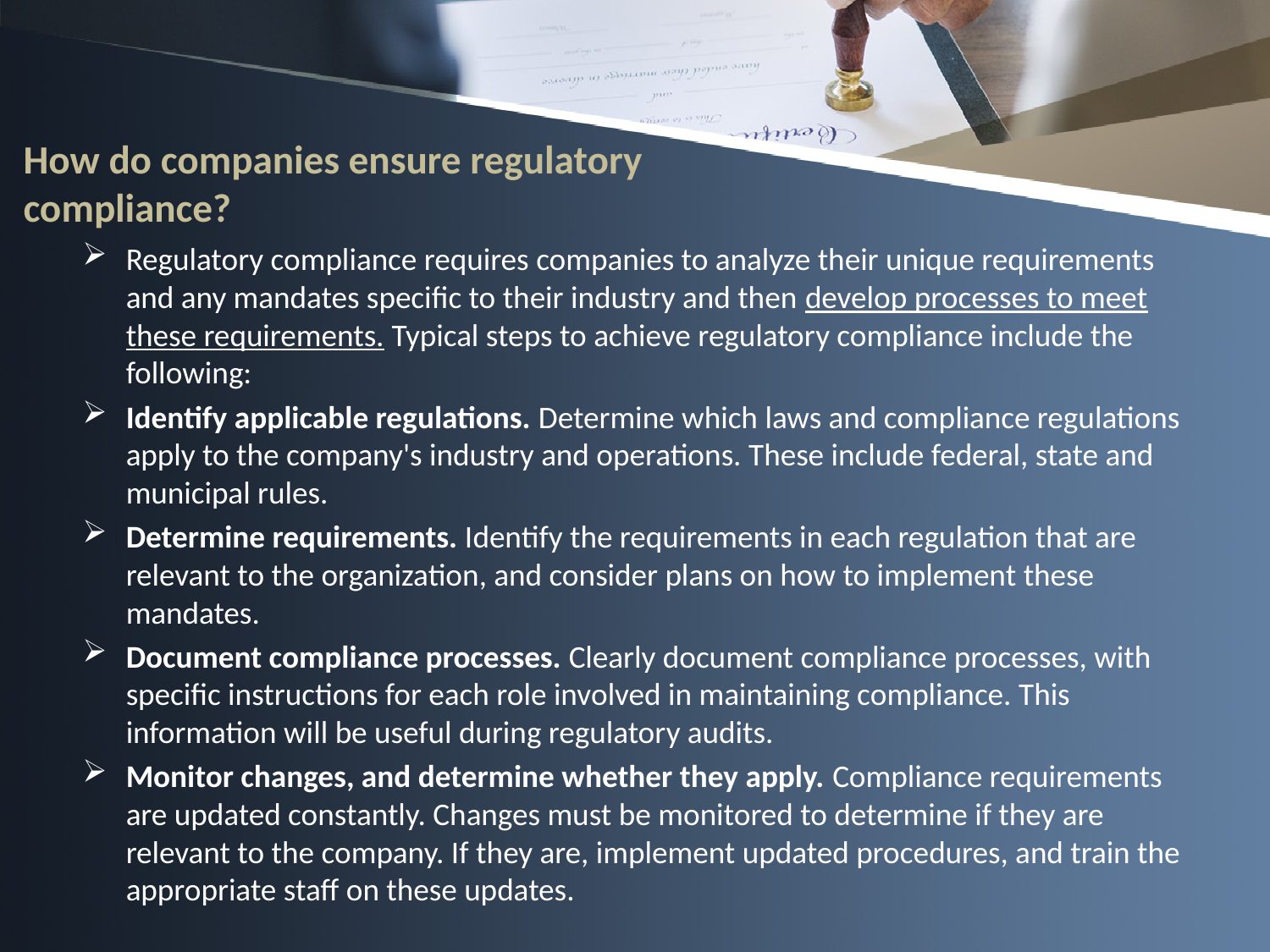

# How do companies ensure regulatory compliance?
Regulatory compliance requires companies to analyze their unique requirements and any mandates specific to their industry and then develop processes to meet these requirements. Typical steps to achieve regulatory compliance include the following:
Identify applicable regulations. Determine which laws and compliance regulations apply to the company's industry and operations. These include federal, state and municipal rules.
Determine requirements. Identify the requirements in each regulation that are relevant to the organization, and consider plans on how to implement these mandates.
Document compliance processes. Clearly document compliance processes, with specific instructions for each role involved in maintaining compliance. This information will be useful during regulatory audits.
Monitor changes, and determine whether they apply. Compliance requirements are updated constantly. Changes must be monitored to determine if they are relevant to the company. If they are, implement updated procedures, and train the appropriate staff on these updates.